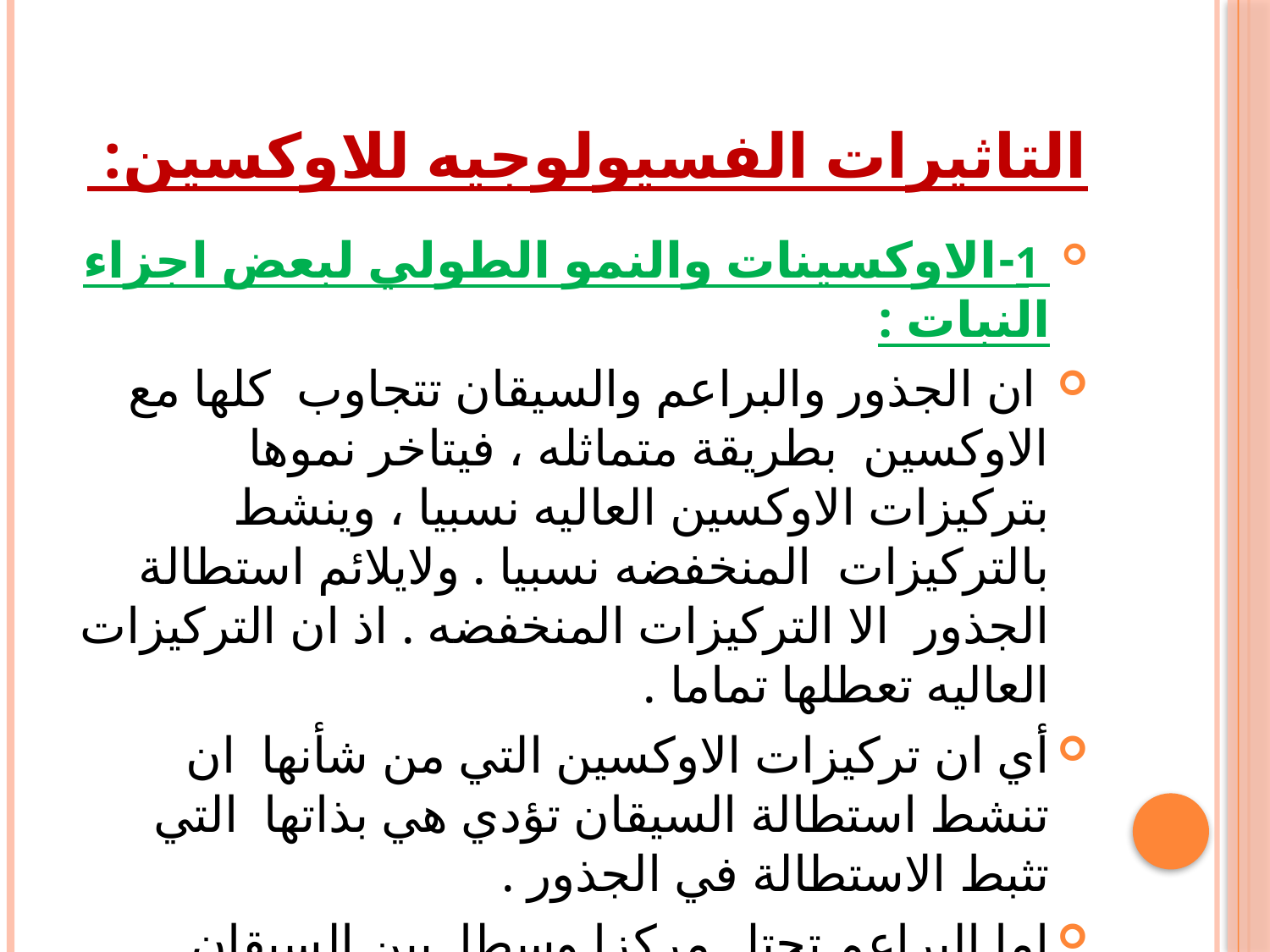

# التاثيرات الفسيولوجيه للاوكسين:
 1-الاوكسينات والنمو الطولي لبعض اجزاء النبات :
 ان الجذور والبراعم والسيقان تتجاوب  كلها مع الاوكسين  بطريقة متماثله ، فيتاخر نموها بتركيزات الاوكسين العاليه نسبيا ، وينشط بالتركيزات  المنخفضه نسبيا . ولايلائم استطالة الجذور  الا التركيزات المنخفضه . اذ ان التركيزات العاليه تعطلها تماما .
أي ان تركيزات الاوكسين التي من شأنها  ان تنشط استطالة السيقان تؤدي هي بذاتها  التي تثبط الاستطالة في الجذور .
اما البراعم تحتل مركزا وسطا  بين السيقان والجذور .